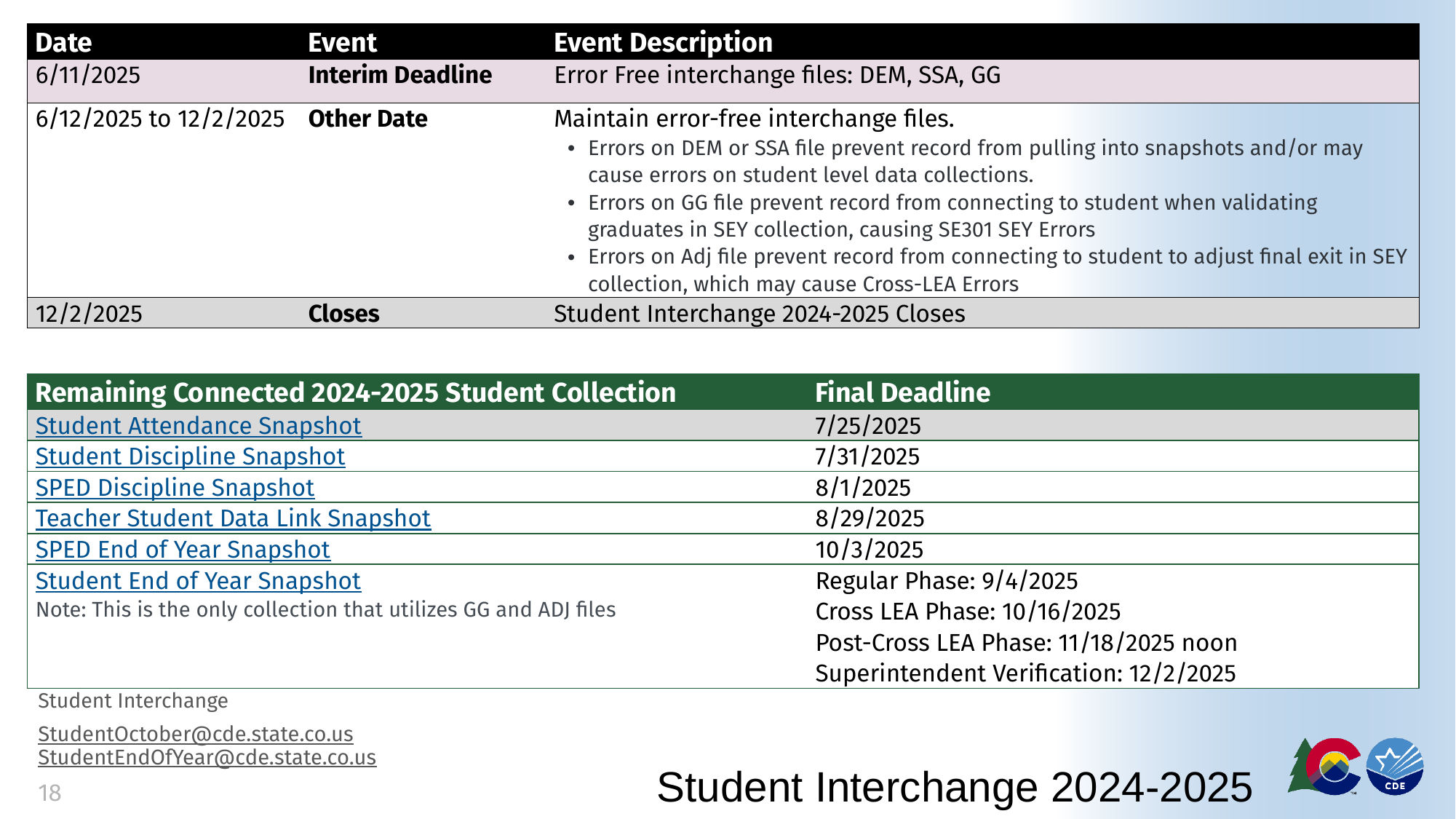

| Date | Event | Event Description |
| --- | --- | --- |
| 6/11/2025 | Interim Deadline | Error Free interchange files: DEM, SSA, GG |
| 6/12/2025 to 12/2/2025 | Other Date | Maintain error-free interchange files. Errors on DEM or SSA file prevent record from pulling into snapshots and/or may cause errors on student level data collections. Errors on GG file prevent record from connecting to student when validating graduates in SEY collection, causing SE301 SEY Errors Errors on Adj file prevent record from connecting to student to adjust final exit in SEY collection, which may cause Cross-LEA Errors |
| 12/2/2025 | Closes | Student Interchange 2024-2025 Closes |
| Remaining Connected 2024-2025 Student Collection | Final Deadline |
| --- | --- |
| Student Attendance Snapshot | 7/25/2025 |
| Student Discipline Snapshot | 7/31/2025 |
| SPED Discipline Snapshot | 8/1/2025 |
| Teacher Student Data Link Snapshot | 8/29/2025 |
| SPED End of Year Snapshot | 10/3/2025 |
| Student End of Year Snapshot Note: This is the only collection that utilizes GG and ADJ files | Regular Phase: 9/4/2025 Cross LEA Phase: 10/16/2025 Post-Cross LEA Phase: 11/18/2025 noon Superintendent Verification: 12/2/2025 |
Student Interchange
# Student Interchange 2024-2025
StudentOctober@cde.state.co.us
StudentEndOfYear@cde.state.co.us
18